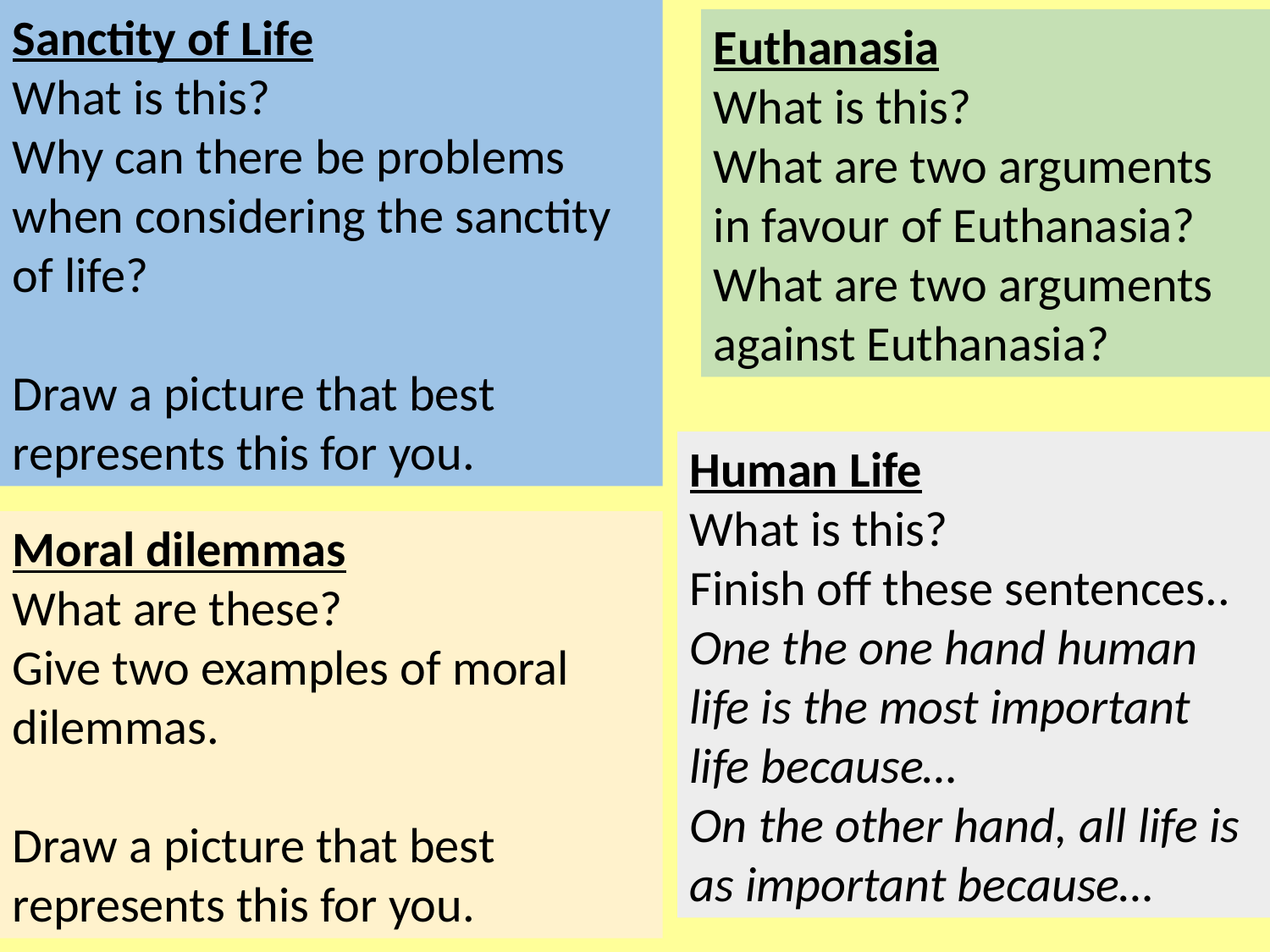

Sanctity of Life
What is this?
Why can there be problems when considering the sanctity of life?

Draw a picture that best represents this for you.
Euthanasia
What is this?
What are two arguments in favour of Euthanasia?
What are two arguments against Euthanasia?
Human Life
What is this?
Finish off these sentences..
One the one hand human life is the most important life because…
On the other hand, all life is as important because…
Moral dilemmas
What are these?
Give two examples of moral dilemmas.

Draw a picture that best represents this for you.